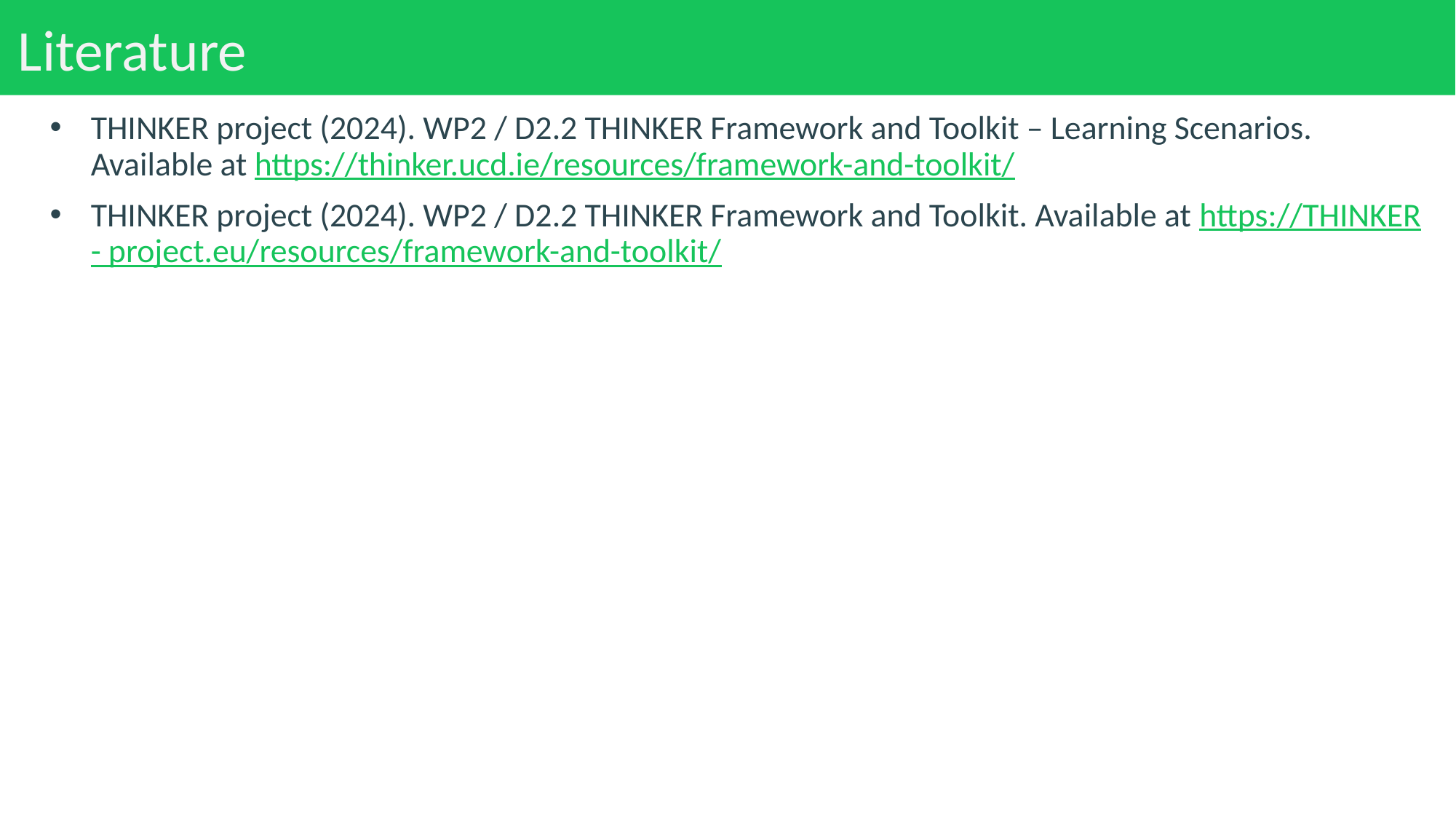

# Literature
THINKER project (2024). WP2 / D2.2 THINKER Framework and Toolkit – Learning Scenarios. Available at https://thinker.ucd.ie/resources/framework-and-toolkit/
THINKER project (2024). WP2 / D2.2 THINKER Framework and Toolkit. Available at https://THINKER- project.eu/resources/framework-and-toolkit/